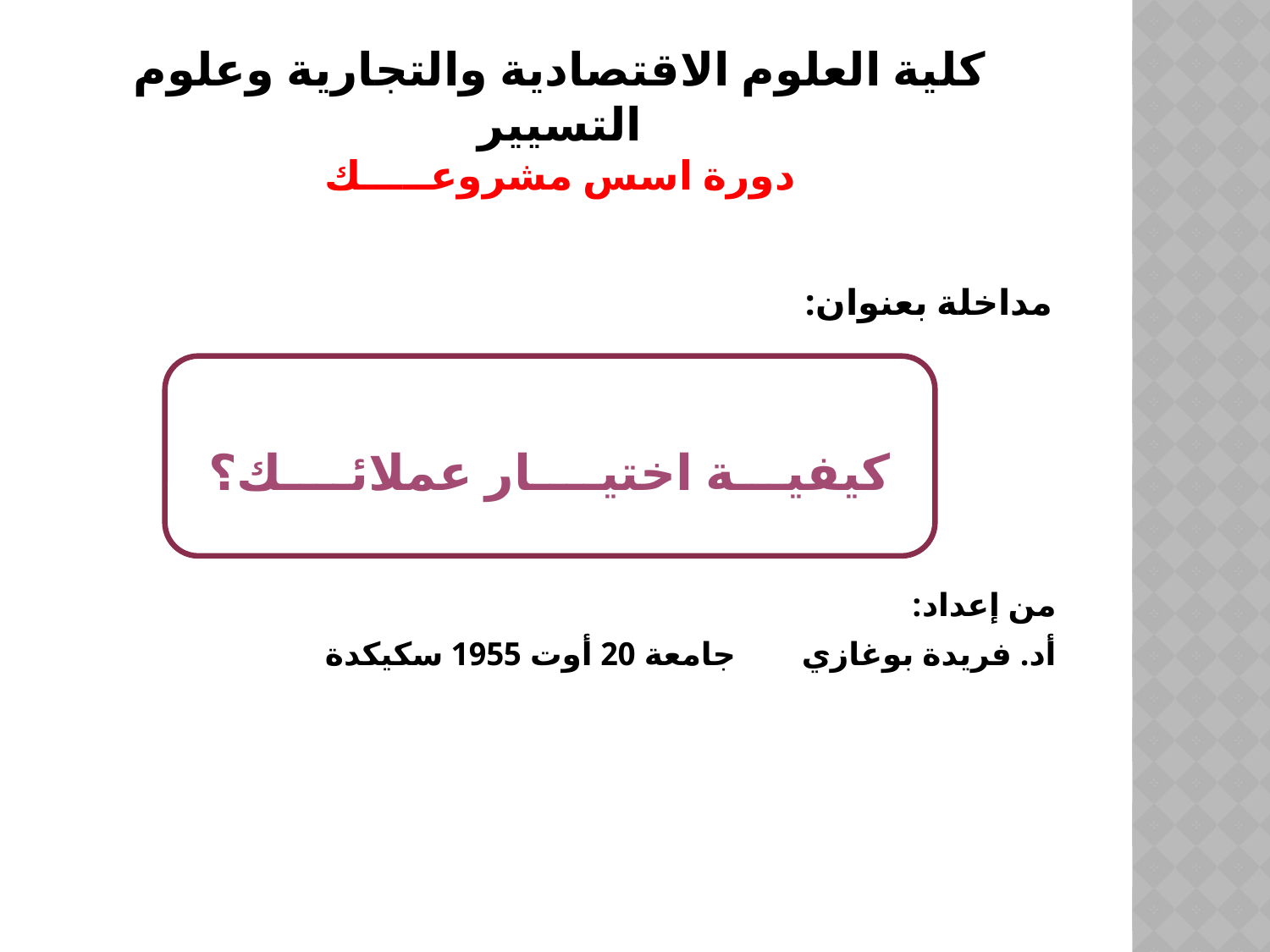

# كلية العلوم الاقتصادية والتجارية وعلوم التسيير دورة اسس مشروعـــــك

من إعداد:
أد. فريدة بوغازي        جامعة 20 أوت 1955 سكيكدة

مداخلة بعنوان:
كيفيـــة اختيــــار عملائــــك؟